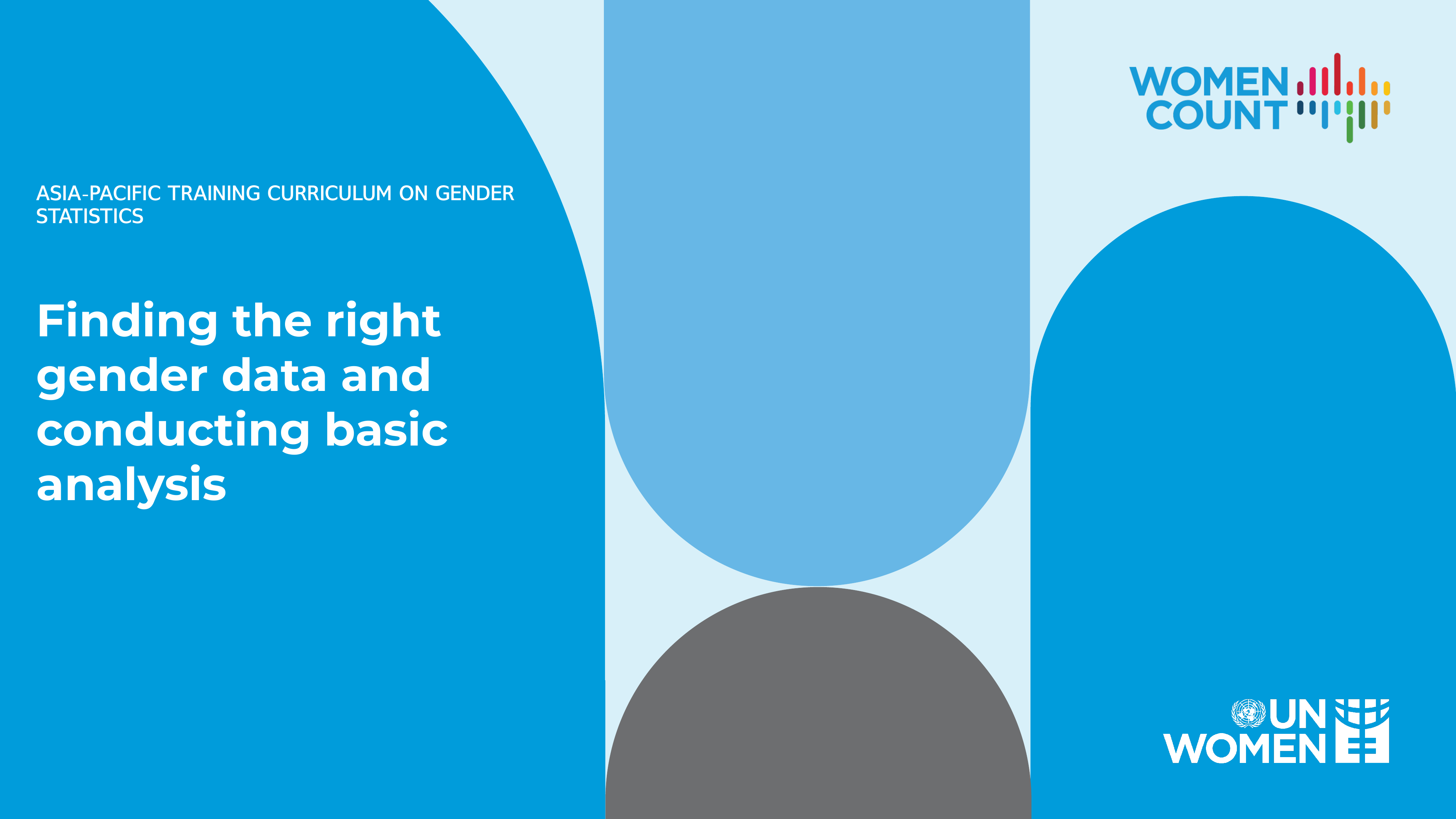

ASIA-PACIFIC TRAINING CURRICULUM ON GENDER STATISTICS
Finding the right gender data and conducting basic analysis